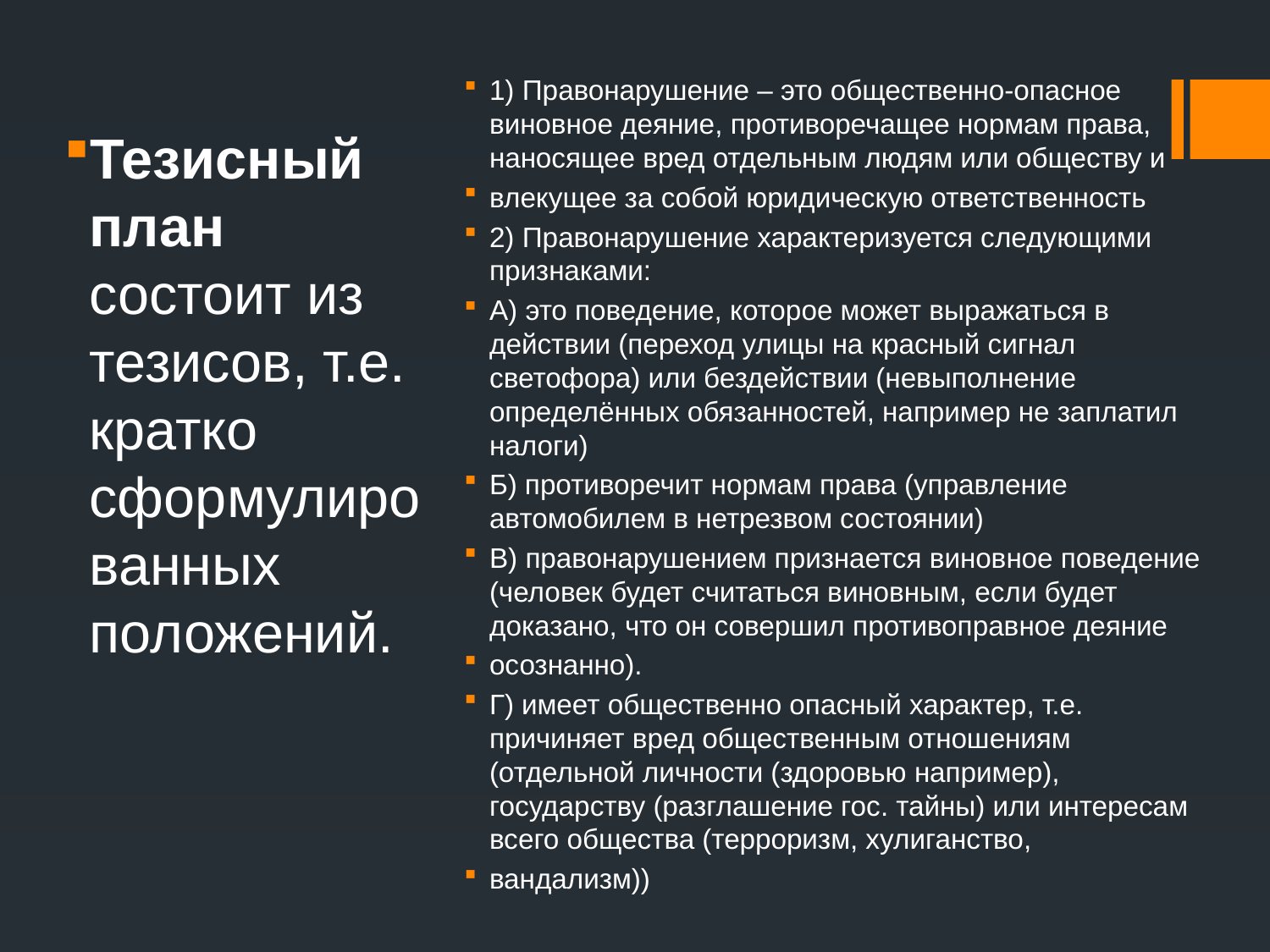

#
1) Правонарушение – это общественно-опасное виновное деяние, противоречащее нормам права, наносящее вред отдельным людям или обществу и
влекущее за собой юридическую ответственность
2) Правонарушение характеризуется следующими признаками:
А) это поведение, которое может выражаться в действии (переход улицы на красный сигнал светофора) или бездействии (невыполнение определённых обязанностей, например не заплатил налоги)
Б) противоречит нормам права (управление автомобилем в нетрезвом состоянии)
В) правонарушением признается виновное поведение (человек будет считаться виновным, если будет доказано, что он совершил противоправное деяние
осознанно).
Г) имеет общественно опасный характер, т.е. причиняет вред общественным отношениям (отдельной личности (здоровью например), государству (разглашение гос. тайны) или интересам всего общества (терроризм, хулиганство,
вандализм))
Тезисный план состоит из тезисов, т.е. кратко сформулированных положений.